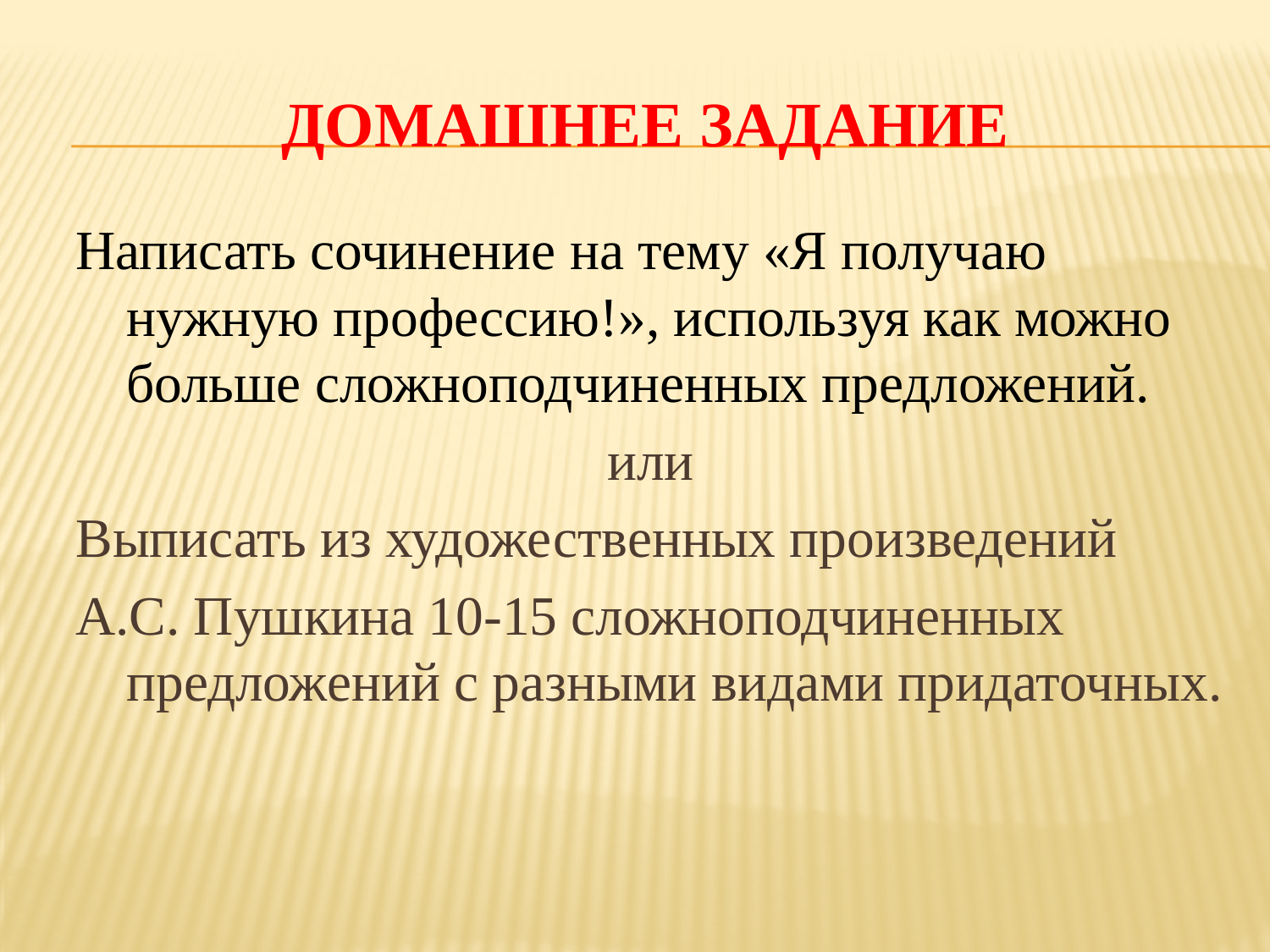

# Домашнее задание
Написать сочинение на тему «Я получаю нужную профессию!», используя как можно больше сложноподчиненных предложений.
или
Выписать из художественных произведений
А.С. Пушкина 10-15 сложноподчиненных предложений с разными видами придаточных.